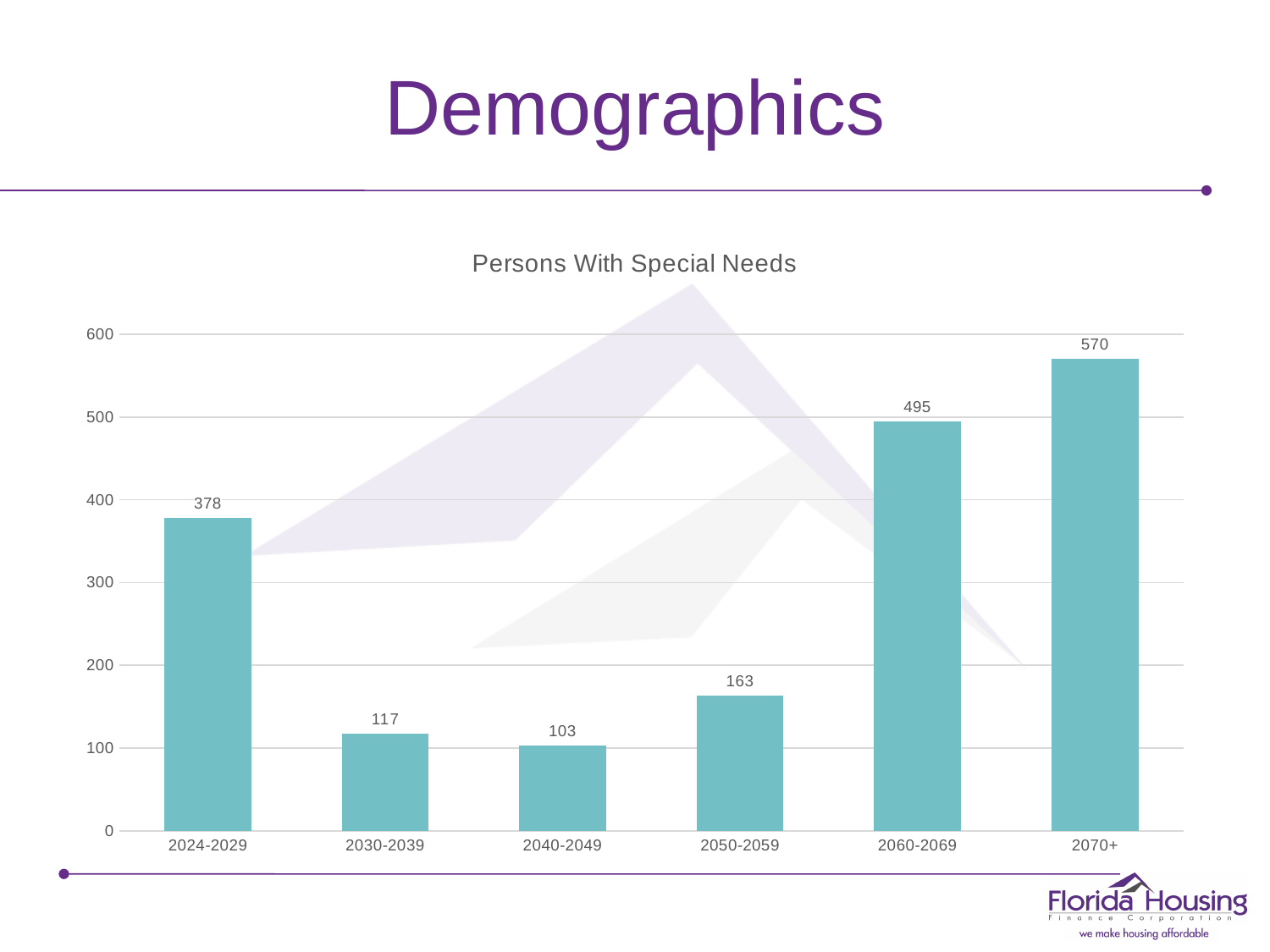

# Demographics

### Chart: Persons With Special Needs

| Category | Special
Needs |
|---|---|
| 2024-2029 | 378.0 |
| 2030-2039 | 117.0 |
| 2040-2049 | 103.0 |
| 2050-2059 | 163.0 |
| 2060-2069 | 495.0 |
| 2070+ | 570.0 |